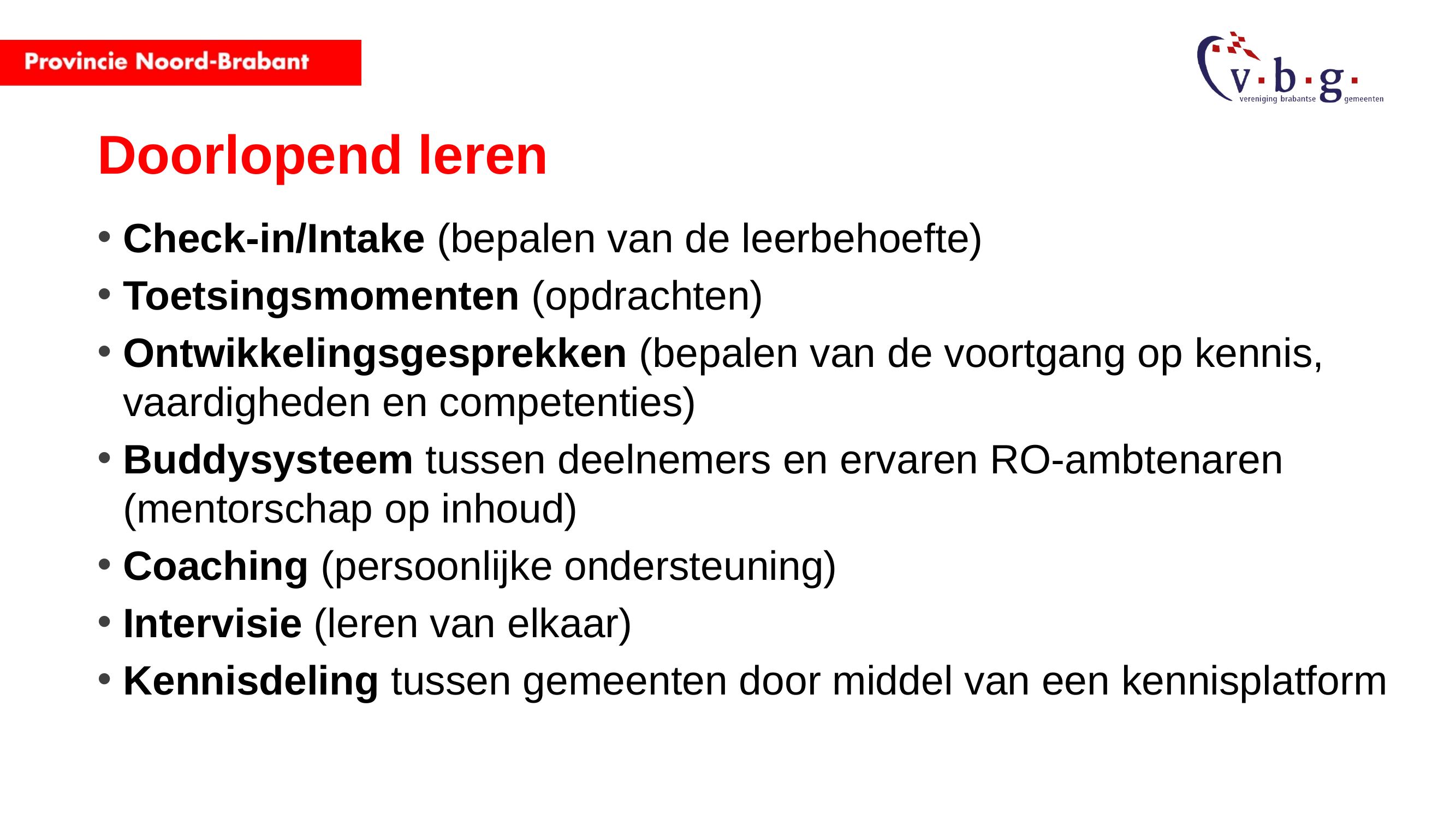

# Doorlopend leren
Check-in/Intake (bepalen van de leerbehoefte)
Toetsingsmomenten (opdrachten)
Ontwikkelingsgesprekken (bepalen van de voortgang op kennis, vaardigheden en competenties)
Buddysysteem tussen deelnemers en ervaren RO-ambtenaren (mentorschap op inhoud)
Coaching (persoonlijke ondersteuning)
Intervisie (leren van elkaar)
Kennisdeling tussen gemeenten door middel van een kennisplatform